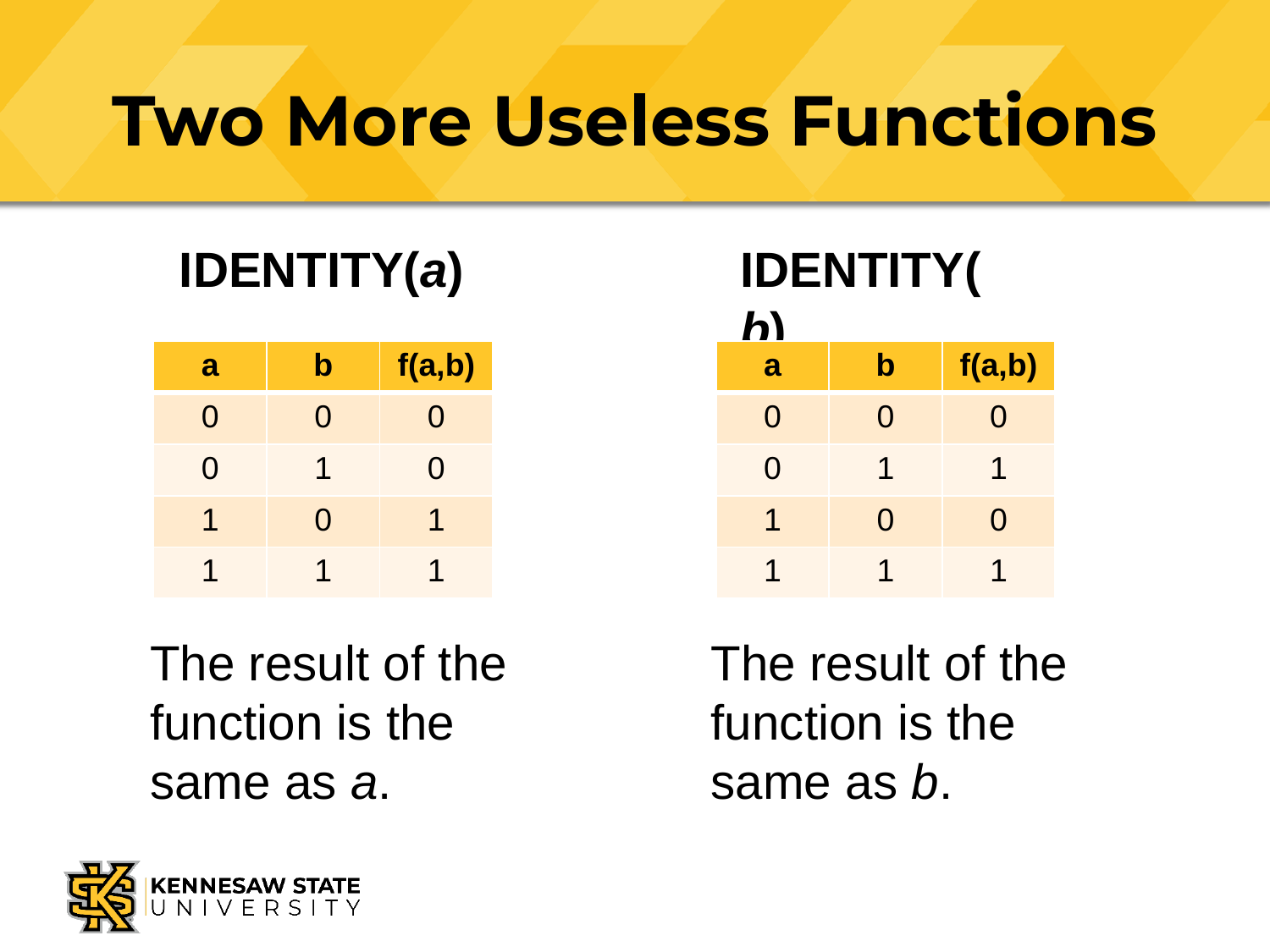

# Two More Useless Functions
identity(a)
identity(b)
| a | b | f(a,b) |
| --- | --- | --- |
| 0 | 0 | 0 |
| 0 | 1 | 0 |
| 1 | 0 | 1 |
| 1 | 1 | 1 |
| a | b | f(a,b) |
| --- | --- | --- |
| 0 | 0 | 0 |
| 0 | 1 | 1 |
| 1 | 0 | 0 |
| 1 | 1 | 1 |
The result of the function is the same as b.
The result of the function is the same as a.